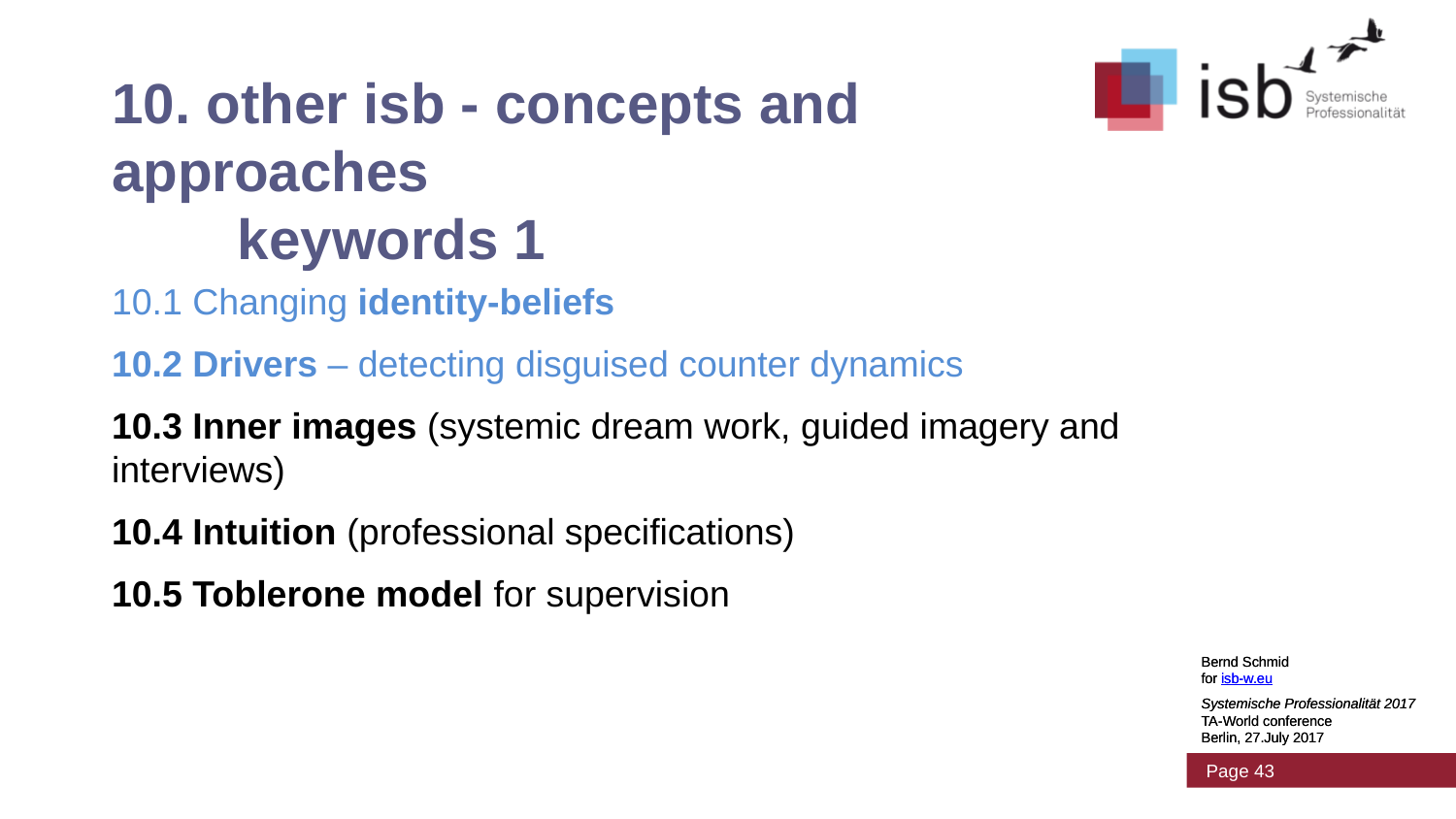

# 10. other isb - concepts and approaches keywords 1
10.1 Changing identity-beliefs
10.2 Drivers – detecting disguised counter dynamics
10.3 Inner images (systemic dream work, guided imagery and  interviews)
10.4 Intuition (professional specifications)
10.5 Toblerone model for supervision

Bernd Schmid
for isb-w.eu
Systemische Professionalität 2017
TA-World conference
Berlin, 27.July 2017
 Page 43